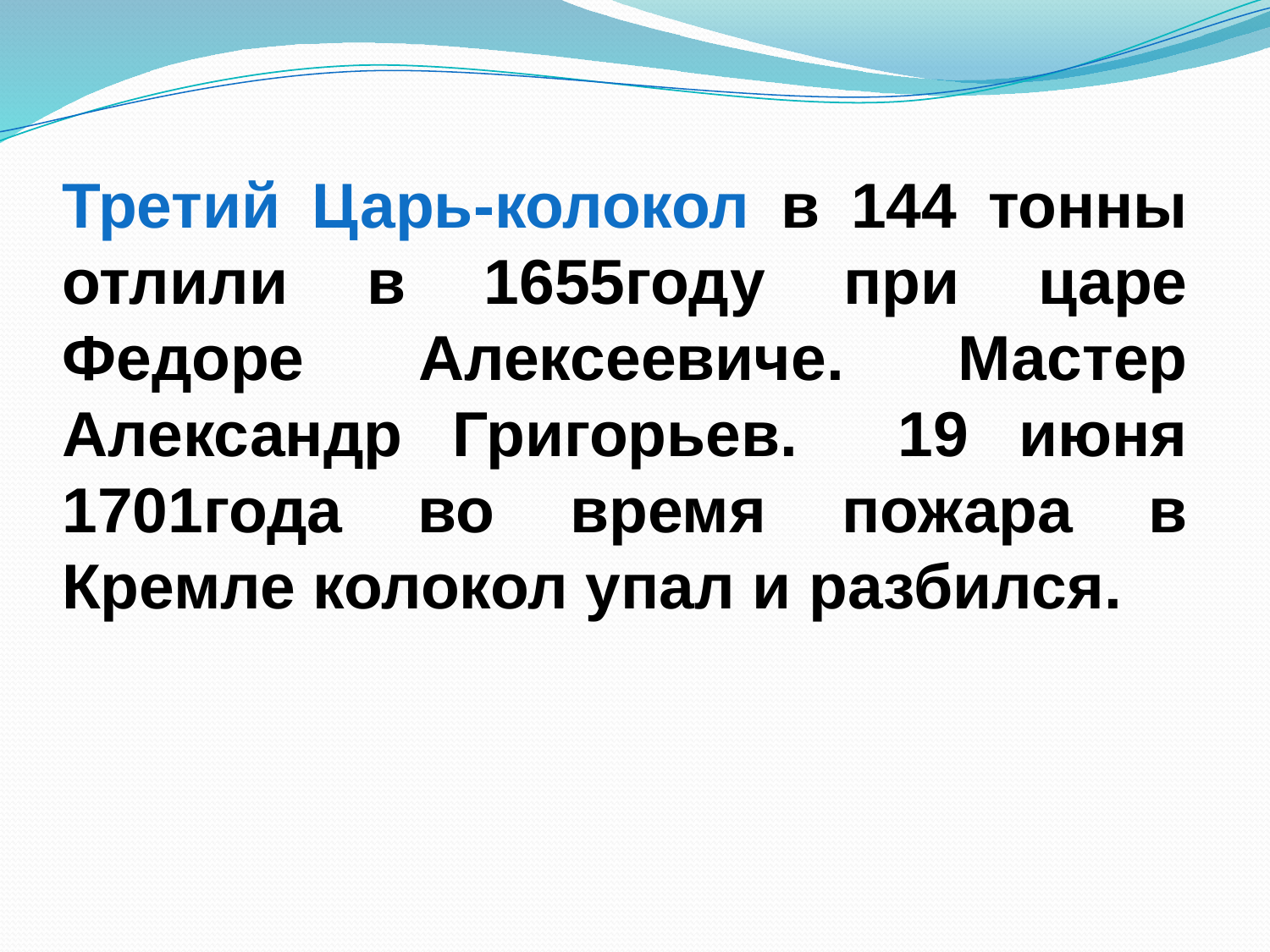

Третий Царь-колокол в 144 тонны отлили в 1655году при царе Федоре Алексеевиче. Мастер Александр Григорьев.  19 июня 1701года во время пожара в Кремле колокол упал и разбился.